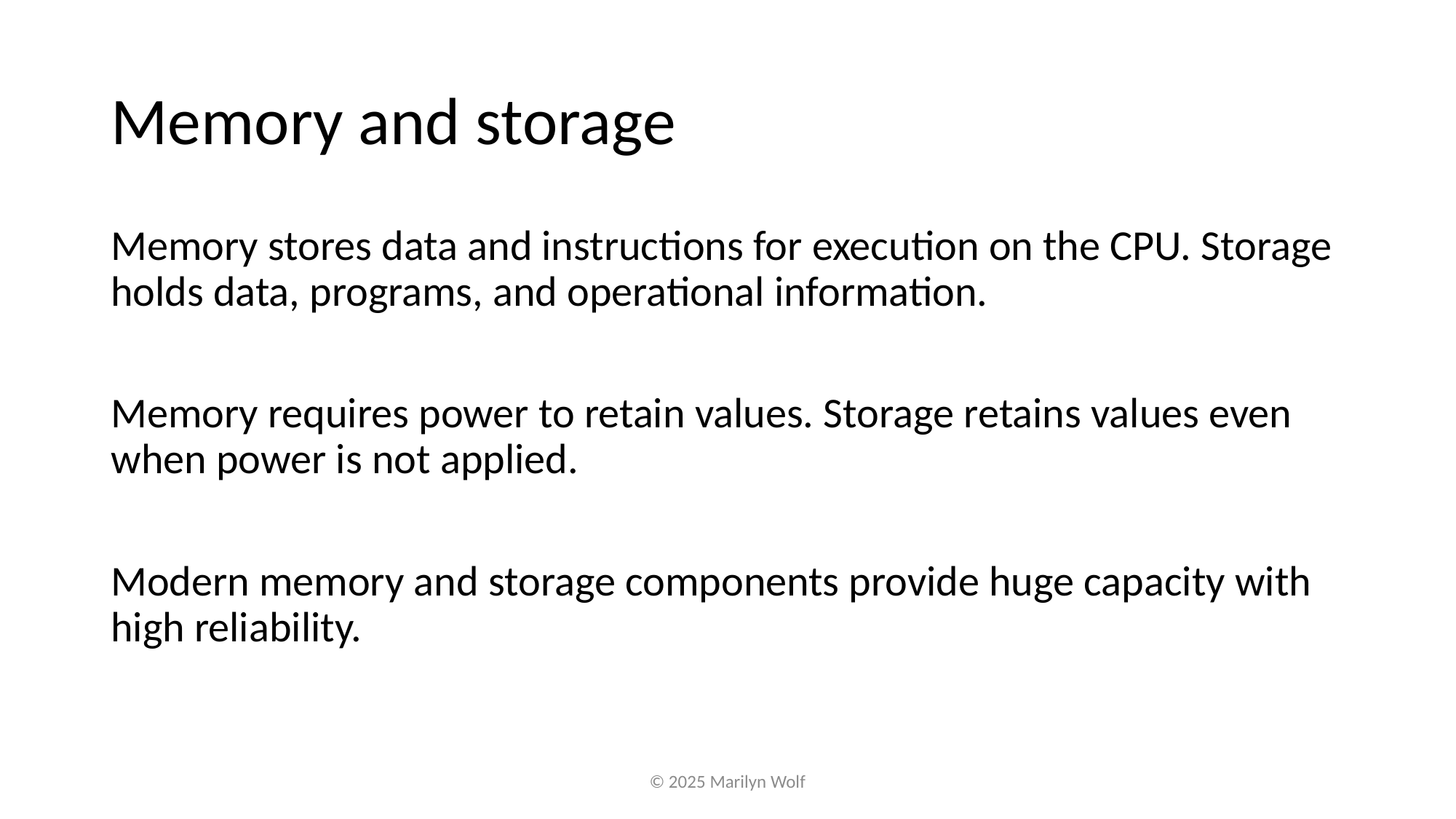

# Memory and storage
Memory stores data and instructions for execution on the CPU. Storage holds data, programs, and operational information.

Memory requires power to retain values. Storage retains values even when power is not applied.

Modern memory and storage components provide huge capacity with high reliability.
© 2025 Marilyn Wolf